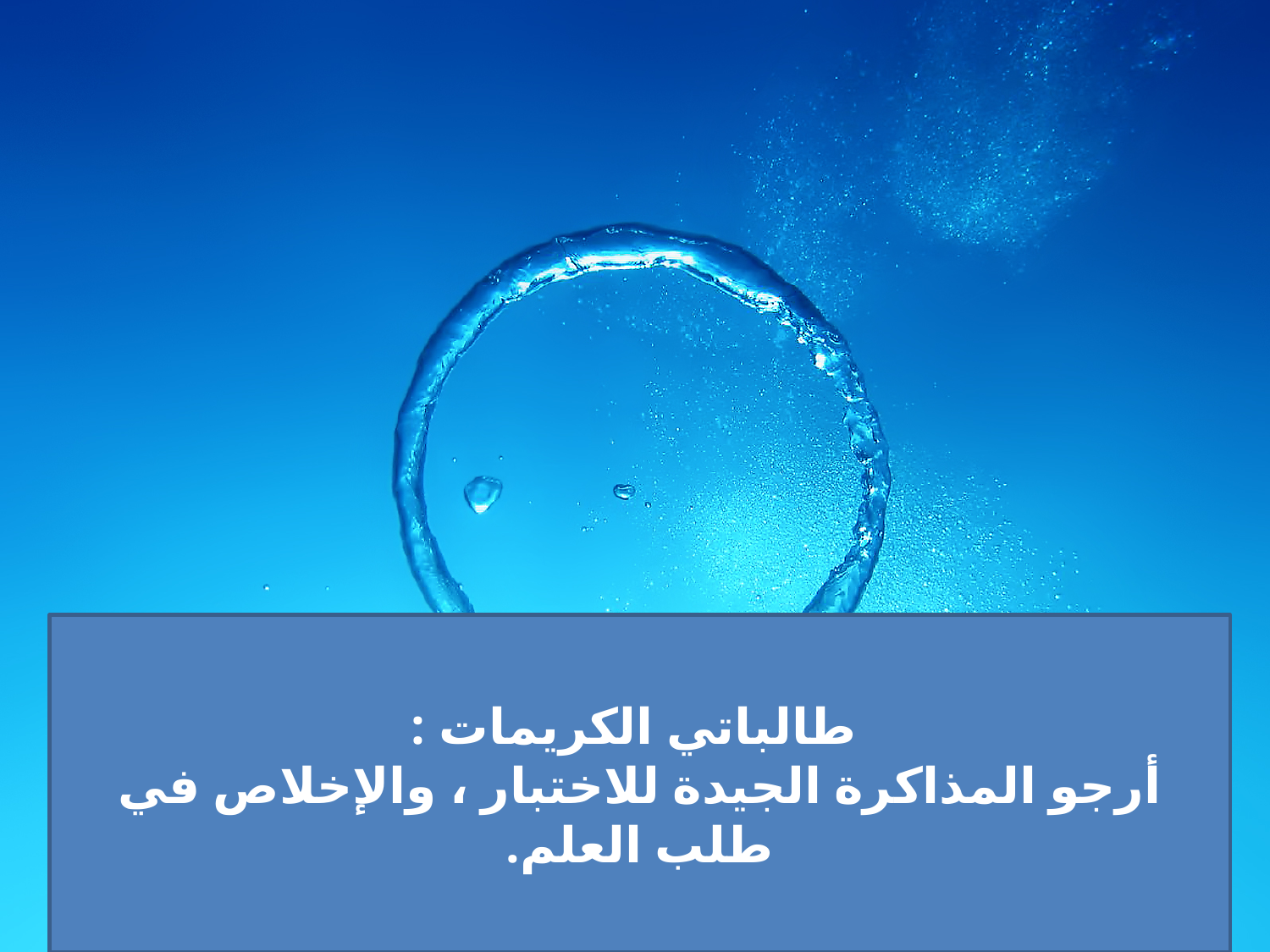

#

 طالباتي الكريمات :
أرجو المذاكرة الجيدة للاختبار ، والإخلاص في طلب العلم.